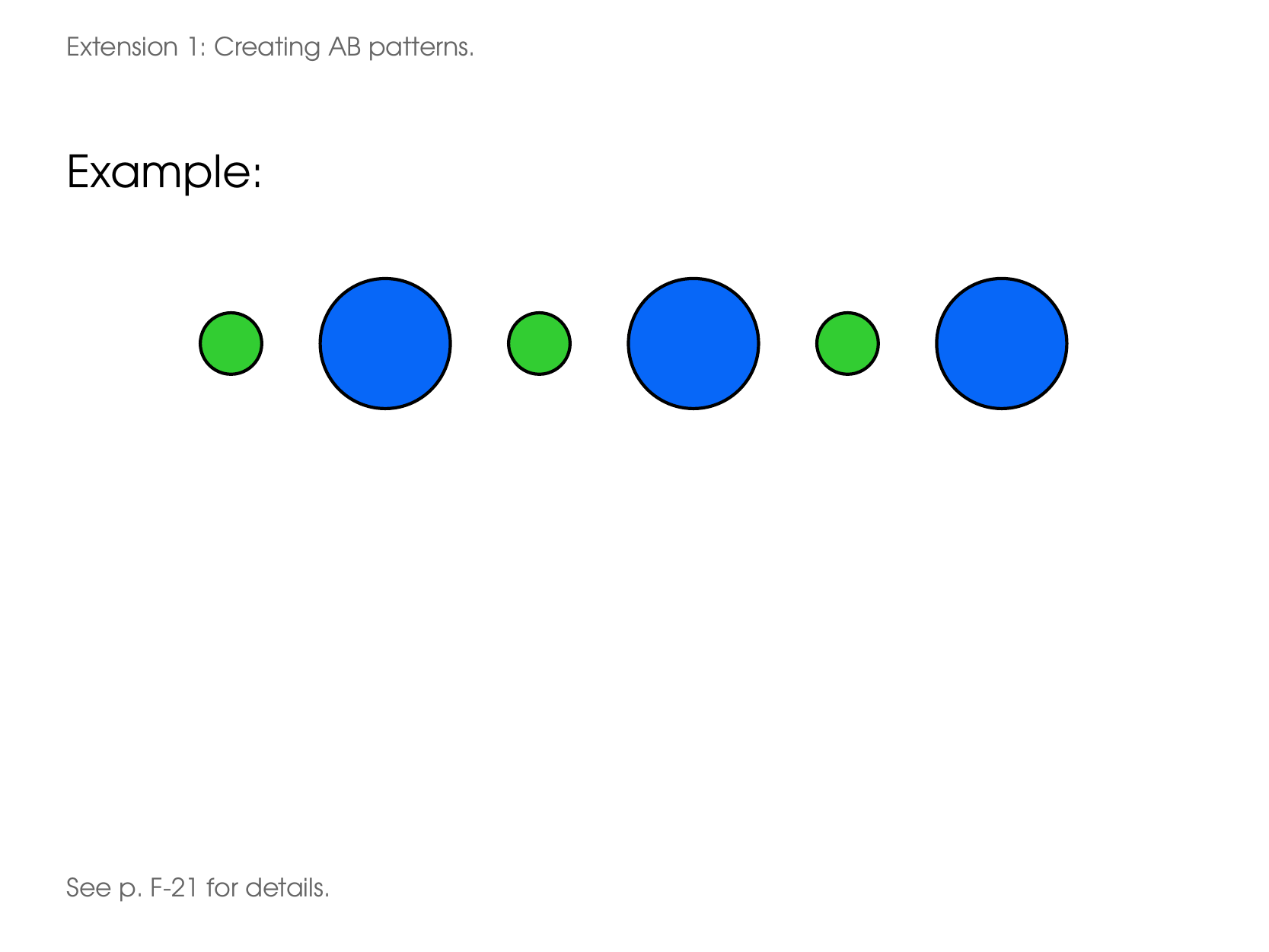

Extension 1: Creating AB patterns.
Example:

See p. F-21 for details.